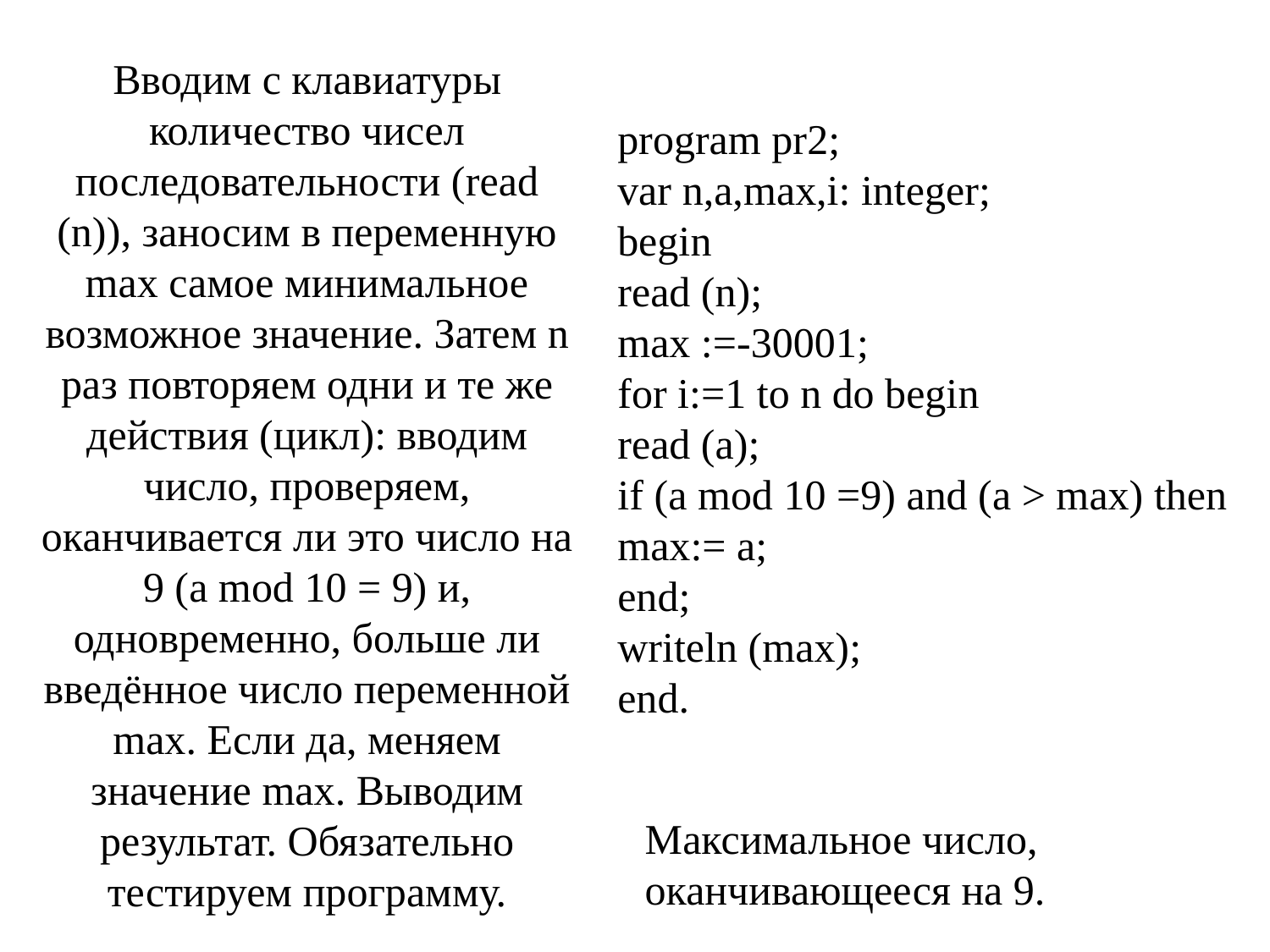

Вводим с клавиатуры количество чисел последовательности (read (n)), заносим в переменную max самое минимальное возможное значение. Затем n раз повторяем одни и те же действия (цикл): вводим число, проверяем, оканчивается ли это число на 9 (a mod 10 = 9) и, одновременно, больше ли введённое число переменной max. Если да, меняем значение max. Выводим результат. Обязательно тестируем программу.
program pr2;
var n,a,max,i: integer;
begin
read (n);
max :=-30001;
for i:=1 to n do begin
read (a);
if (a mod 10 =9) and (a > max) then
max:= a;
end;
writeln (max);
end.
Максимальное число,
оканчивающееся на 9.